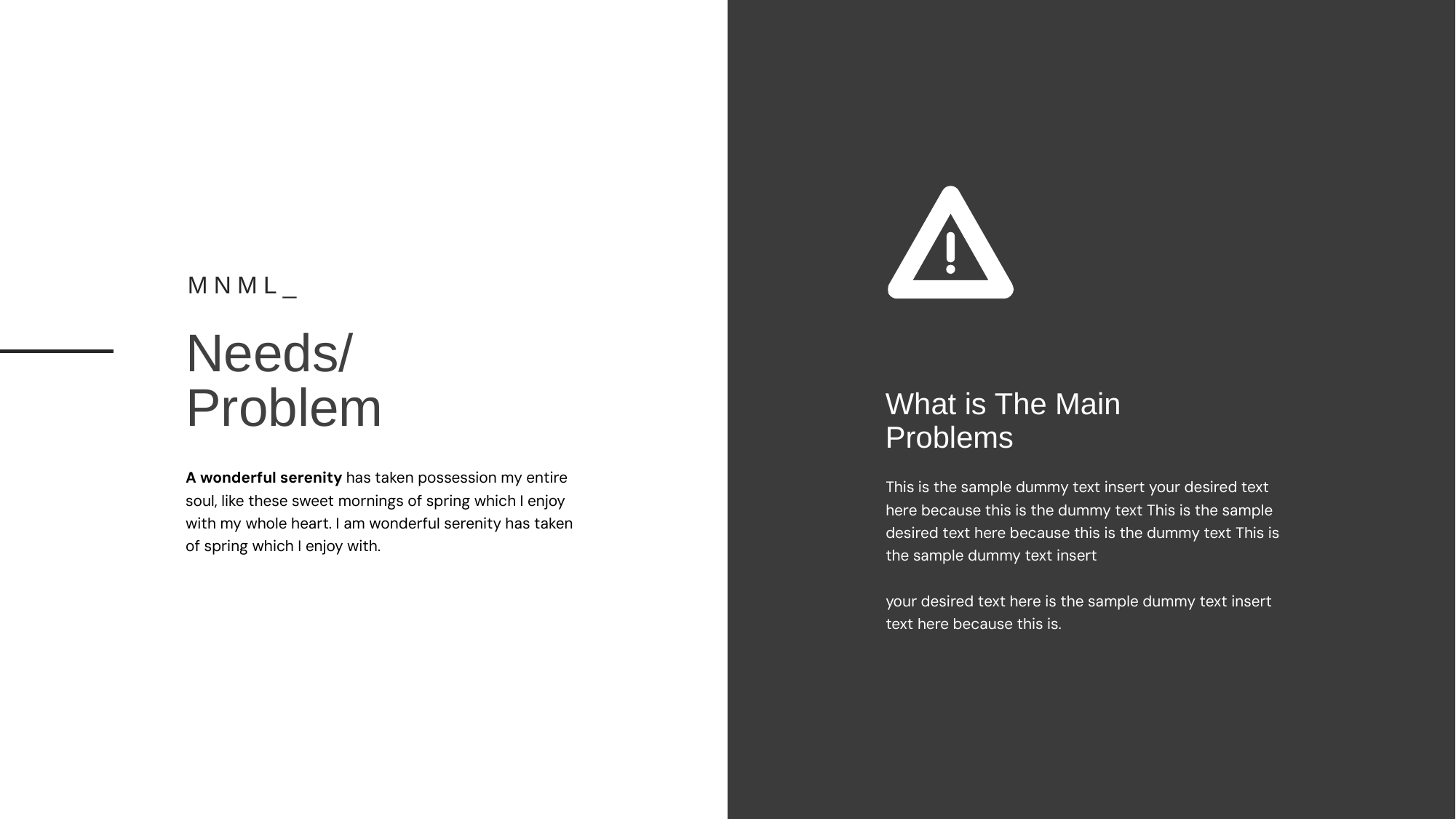

Mnml_
Needs/
Problem
What is The Main Problems
A wonderful serenity has taken possession my entire soul, like these sweet mornings of spring which I enjoy with my whole heart. I am wonderful serenity has taken of spring which I enjoy with.
This is the sample dummy text insert your desired text here because this is the dummy text This is the sample desired text here because this is the dummy text This is the sample dummy text insert

your desired text here is the sample dummy text insert text here because this is.